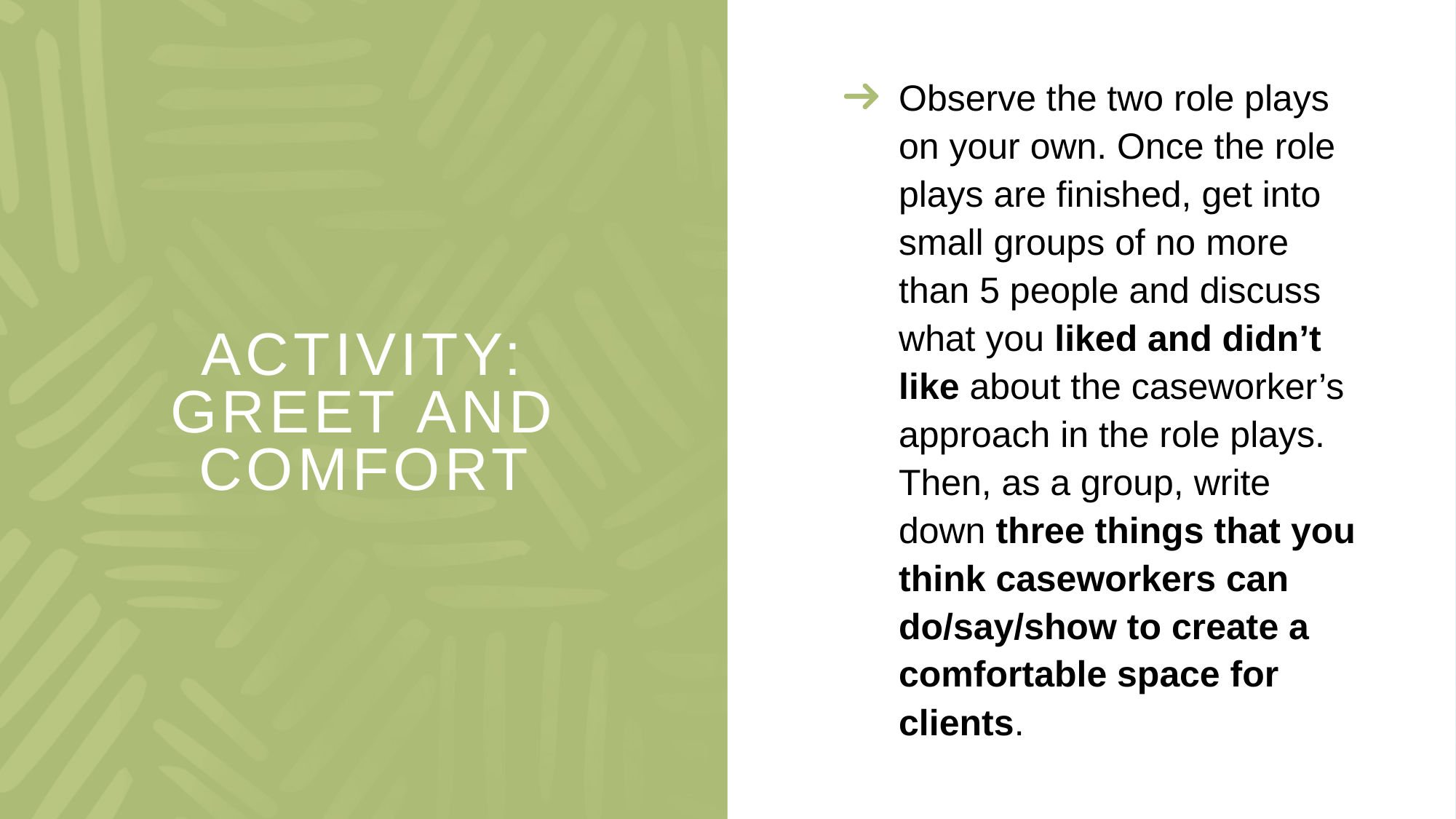

Observe the two role plays on your own. Once the role plays are finished, get into small groups of no more than 5 people and discuss what you liked and didn’t like about the caseworker’s approach in the role plays. Then, as a group, write down three things that you think caseworkers can do/say/show to create a comfortable space for clients.

# Activity: greet and comfort